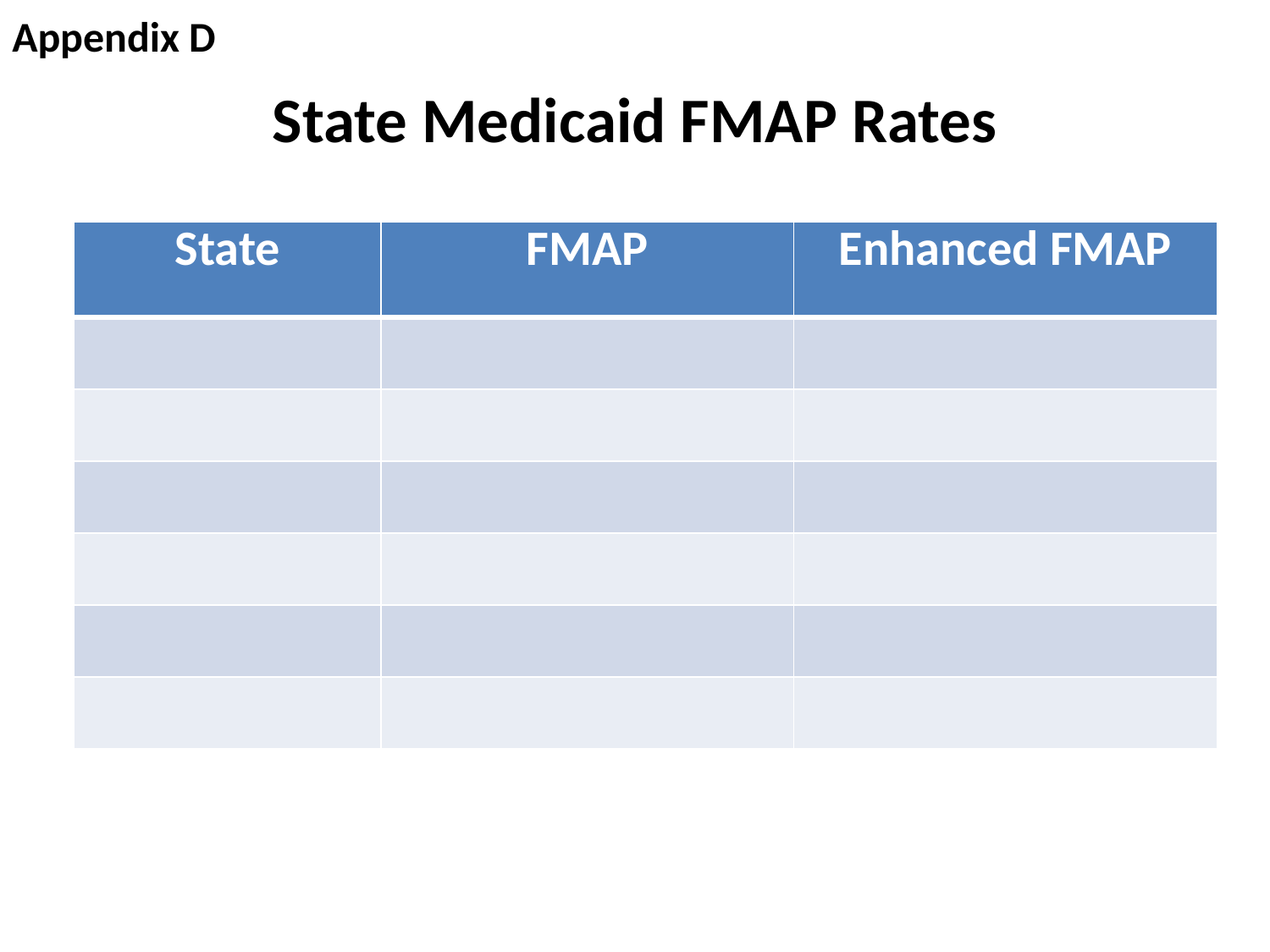

Appendix D
# State Medicaid FMAP Rates
| State | FMAP | Enhanced FMAP |
| --- | --- | --- |
|  |  |  |
|  |  |  |
|  |  |  |
|  |  |  |
|  |  |  |
|  |  |  |